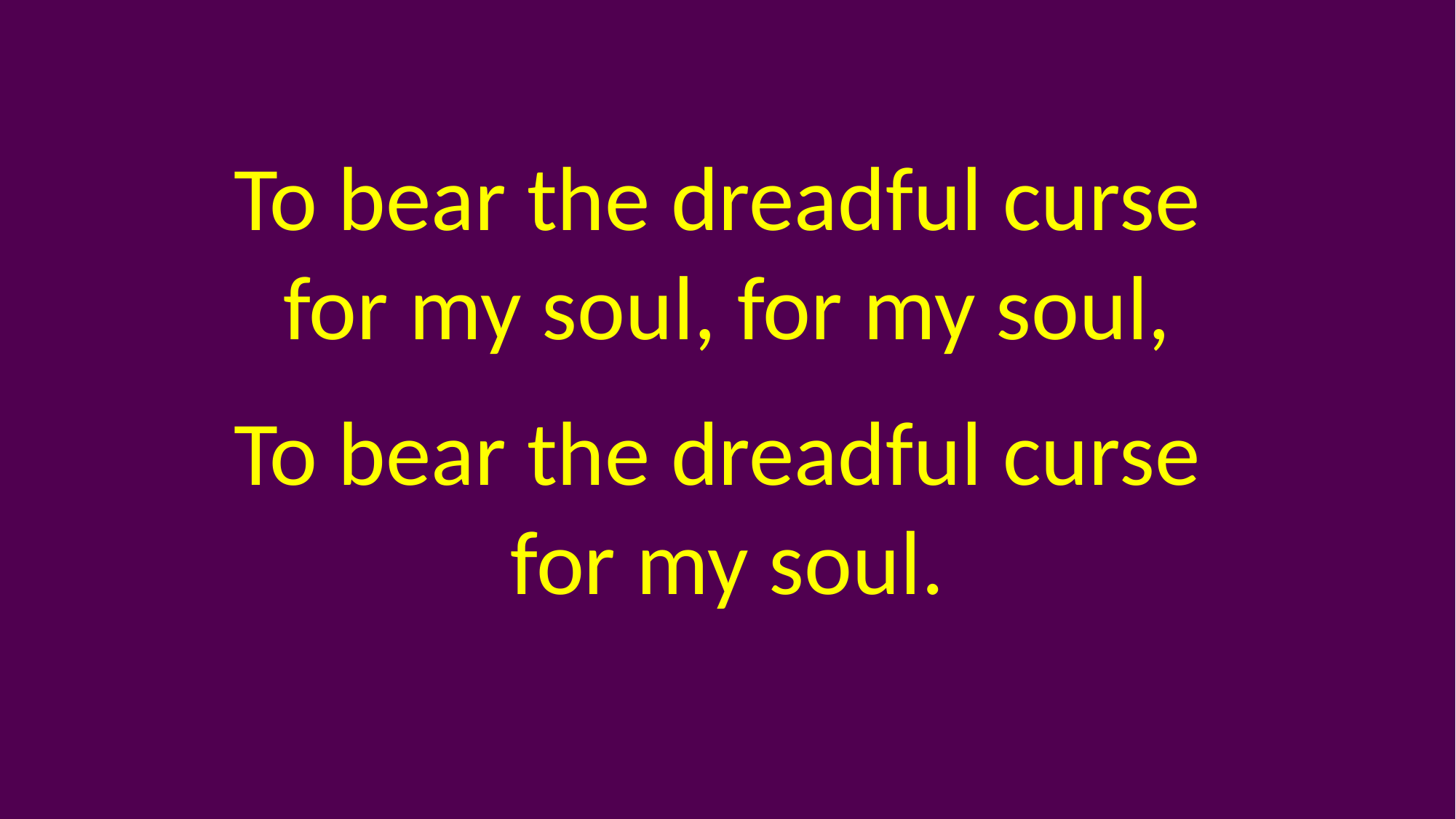

To bear the dreadful curse
for my soul, for my soul,
To bear the dreadful curse
for my soul.